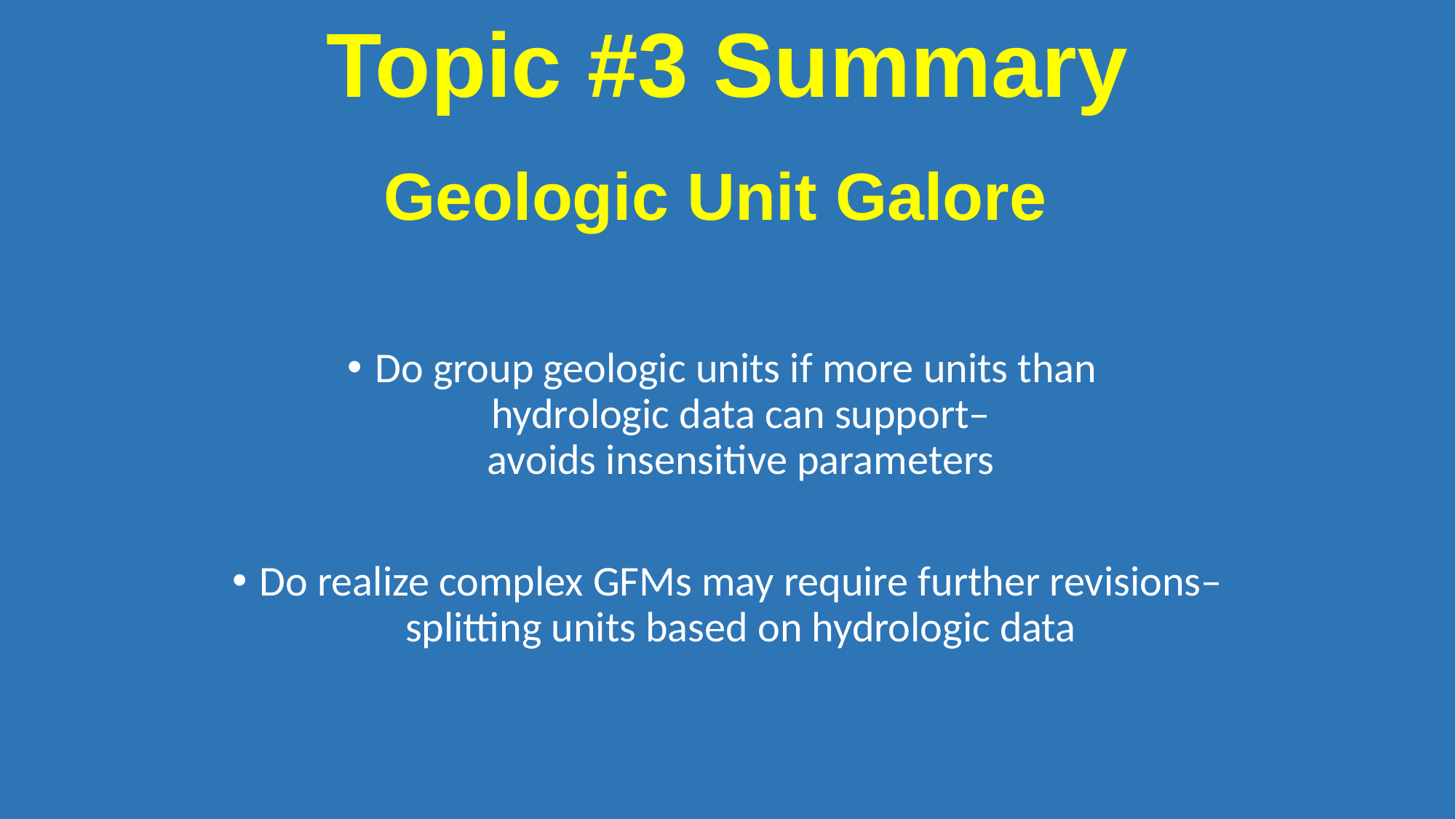

#
Topic #3 Summary
Geologic Unit Galore
Do group geologic units if more units than
hydrologic data can support–
avoids insensitive parameters

Do realize complex GFMs may require further revisions–splitting units based on hydrologic data